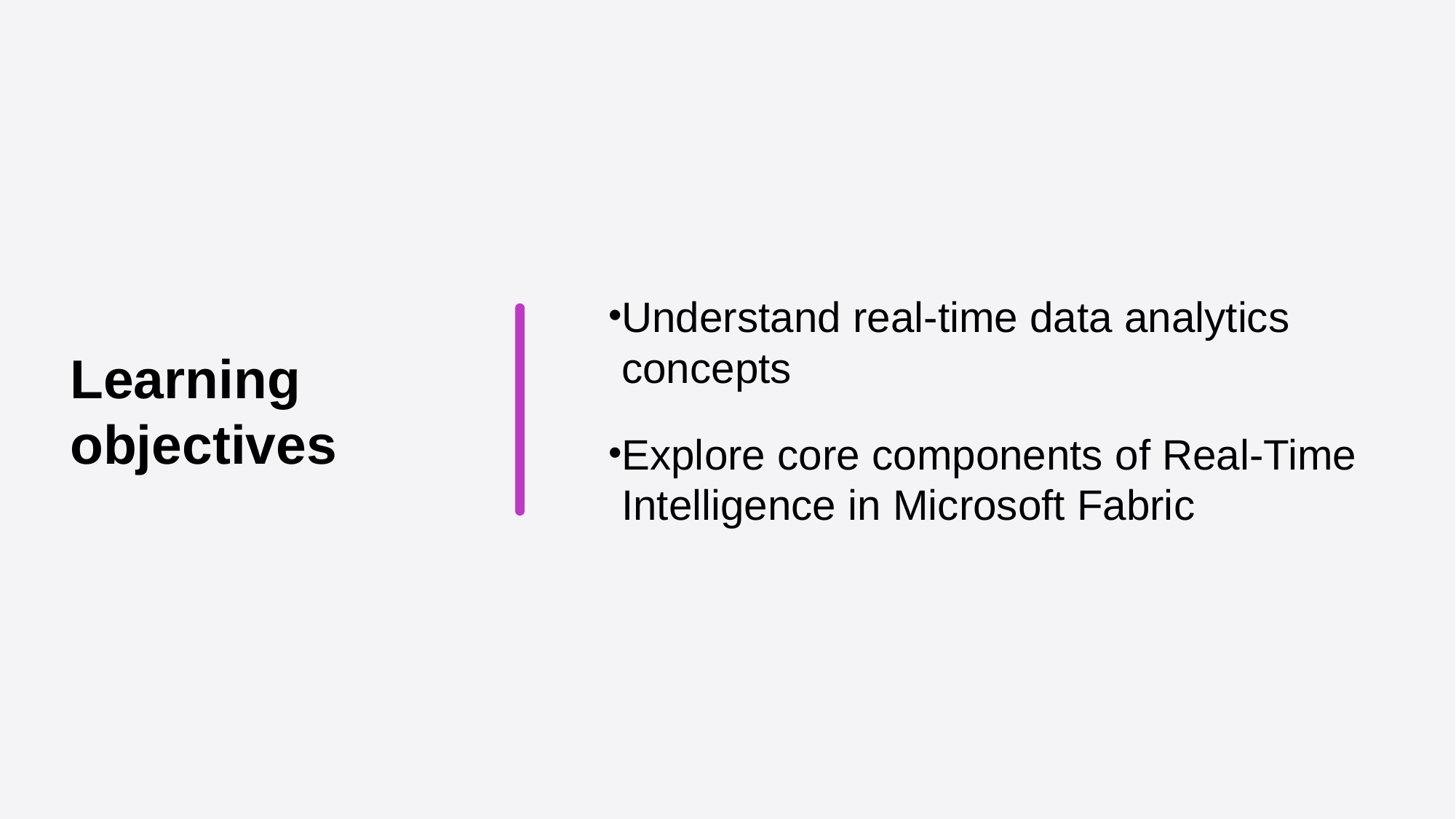

Understand real-time data analytics concepts
Explore core components of Real-Time Intelligence in Microsoft Fabric
# Learning objectives